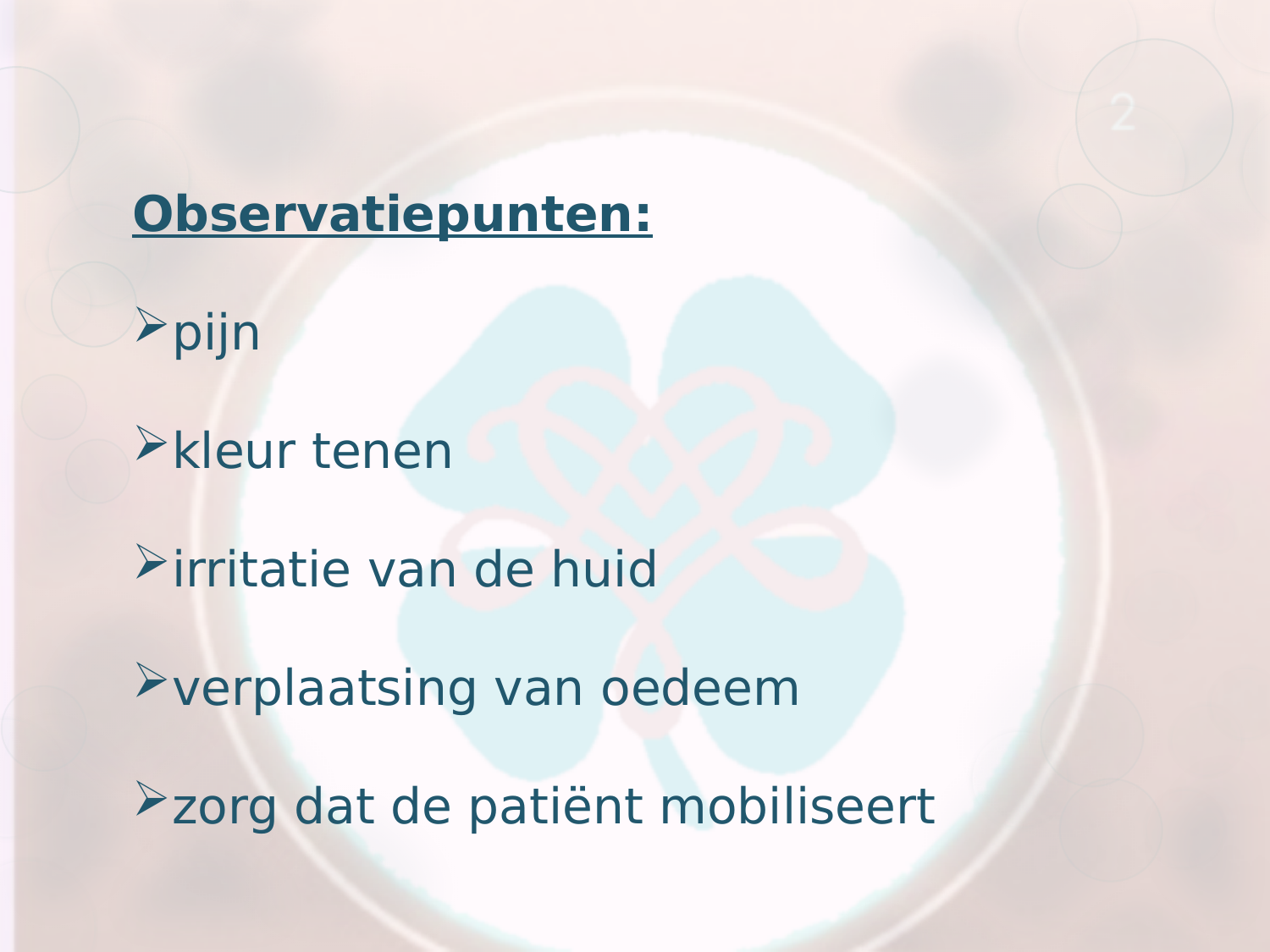

Observatiepunten:

pijn

kleur tenen

irritatie van de huid

verplaatsing van oedeem

zorg dat de patiënt mobiliseert